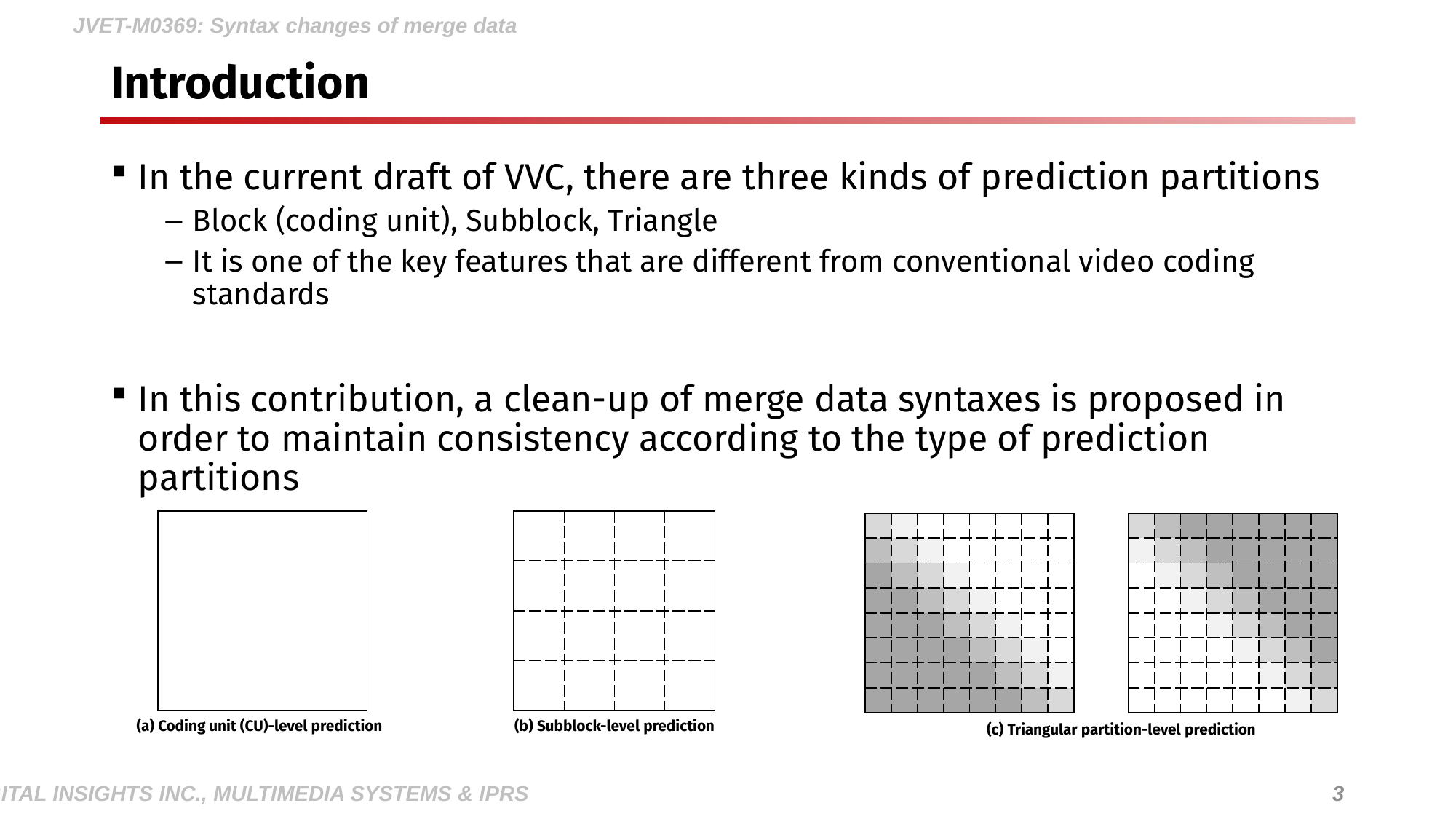

# Introduction
In the current draft of VVC, there are three kinds of prediction partitions
Block (coding unit), Subblock, Triangle
It is one of the key features that are different from conventional video coding standards

In this contribution, a clean-up of merge data syntaxes is proposed in order to maintain consistency according to the type of prediction partitions
|  |  |  |  |  |  |  |  |
| --- | --- | --- | --- | --- | --- | --- | --- |
|  |  |  |  |  |  |  |  |
|  |  |  |  |  |  |  |  |
|  |  |  |  |  |  |  |  |
|  |  |  |  |  |  |  |  |
|  |  |  |  |  |  |  |  |
|  |  |  |  |  |  |  |  |
|  |  |  |  |  |  |  |  |
|  |  |  |  |
| --- | --- | --- | --- |
|  |  |  |  |
|  |  |  |  |
|  |  |  |  |
|  |  |  |  |  |  |  |  |
| --- | --- | --- | --- | --- | --- | --- | --- |
|  |  |  |  |  |  |  |  |
|  |  |  |  |  |  |  |  |
|  |  |  |  |  |  |  |  |
|  |  |  |  |  |  |  |  |
|  |  |  |  |  |  |  |  |
|  |  |  |  |  |  |  |  |
|  |  |  |  |  |  |  |  |
|  |  |  |  |  |  |  |  |
| --- | --- | --- | --- | --- | --- | --- | --- |
|  |  |  |  |  |  |  |  |
|  |  |  |  |  |  |  |  |
|  |  |  |  |  |  |  |  |
|  |  |  |  |  |  |  |  |
|  |  |  |  |  |  |  |  |
|  |  |  |  |  |  |  |  |
|  |  |  |  |  |  |  |  |
(a) Coding unit (CU)-level prediction
(b) Subblock-level prediction
(c) Triangular partition-level prediction
3